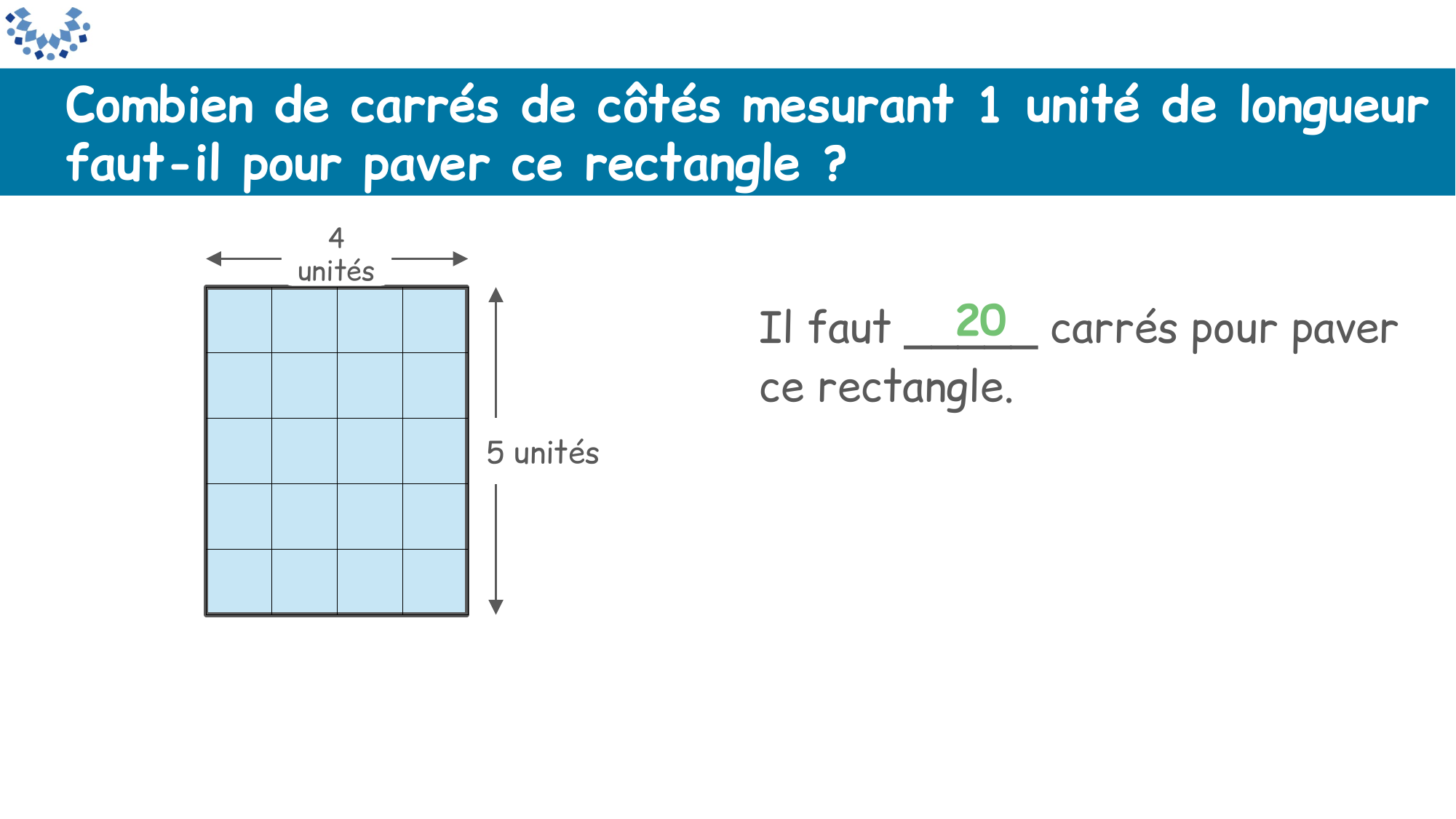

Combien de carrés de côtés mesurant 1 unité de longueur faut-il pour paver ce rectangle ?
4 unités
20

|  |  |  |  |
| --- | --- | --- | --- |
|  |  |  |  |
|  |  |  |  |
|  |  |  |  |
|  |  |  |  |
Il faut _____ carrés pour paver ce rectangle.
5 unités